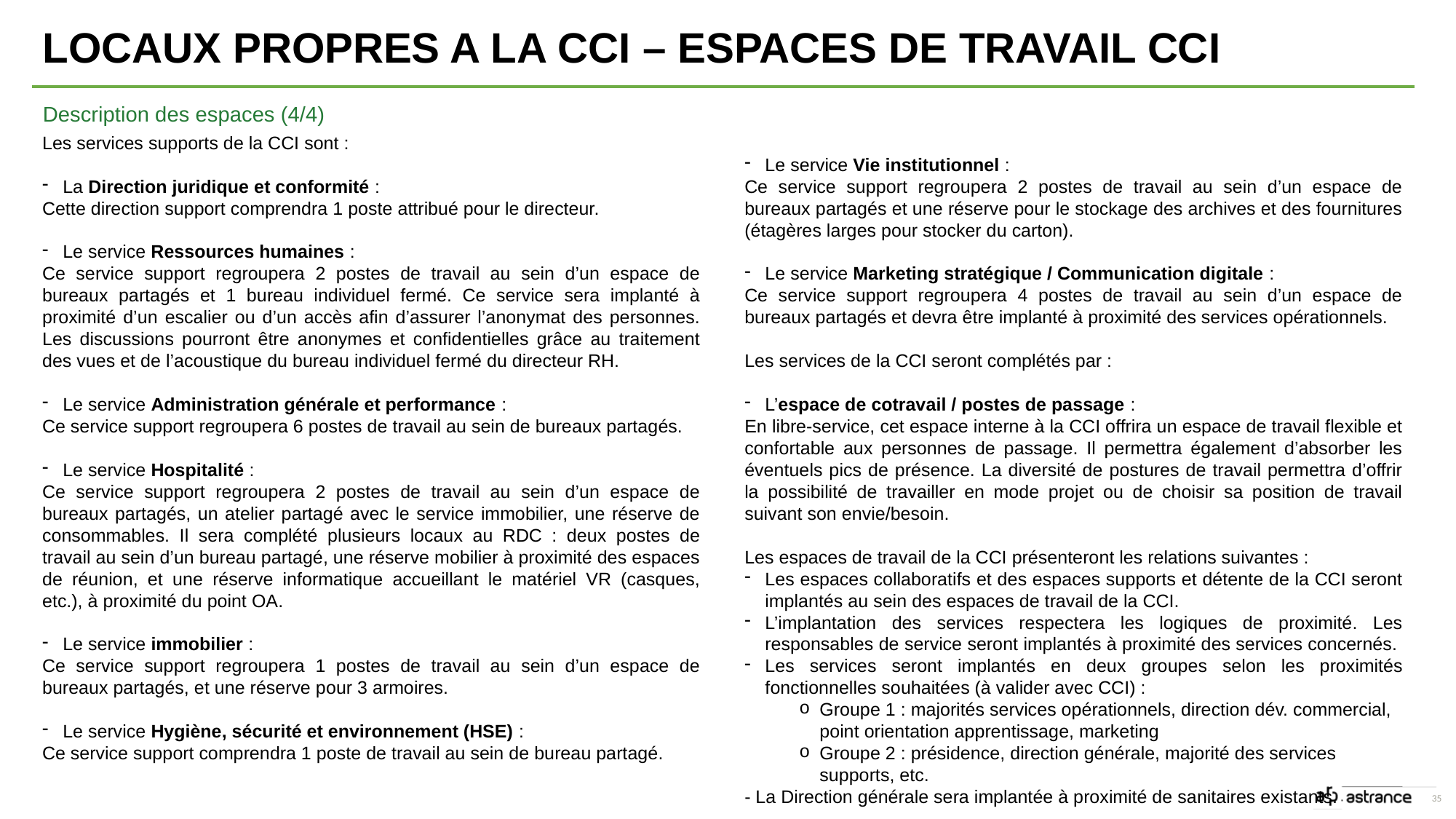

LOCAUX PROPRES A LA CCI – ESPACES DE TRAVAIL CCI
Description des espaces (4/4)
Les services supports de la CCI sont :

La Direction juridique et conformité :
Cette direction support comprendra 1 poste attribué pour le directeur.

Le service Ressources humaines :
Ce service support regroupera 2 postes de travail au sein d’un espace de bureaux partagés et 1 bureau individuel fermé. Ce service sera implanté à proximité d’un escalier ou d’un accès afin d’assurer l’anonymat des personnes. Les discussions pourront être anonymes et confidentielles grâce au traitement des vues et de l’acoustique du bureau individuel fermé du directeur RH.

Le service Administration générale et performance :
Ce service support regroupera 6 postes de travail au sein de bureaux partagés.

Le service Hospitalité :
Ce service support regroupera 2 postes de travail au sein d’un espace de bureaux partagés, un atelier partagé avec le service immobilier, une réserve de consommables. Il sera complété plusieurs locaux au RDC : deux postes de travail au sein d’un bureau partagé, une réserve mobilier à proximité des espaces de réunion, et une réserve informatique accueillant le matériel VR (casques, etc.), à proximité du point OA.

Le service immobilier :
Ce service support regroupera 1 postes de travail au sein d’un espace de bureaux partagés, et une réserve pour 3 armoires.

Le service Hygiène, sécurité et environnement (HSE) :
Ce service support comprendra 1 poste de travail au sein de bureau partagé.

Le service Vie institutionnel :
Ce service support regroupera 2 postes de travail au sein d’un espace de bureaux partagés et une réserve pour le stockage des archives et des fournitures (étagères larges pour stocker du carton).

Le service Marketing stratégique / Communication digitale :
Ce service support regroupera 4 postes de travail au sein d’un espace de bureaux partagés et devra être implanté à proximité des services opérationnels.

Les services de la CCI seront complétés par :

L’espace de cotravail / postes de passage :
En libre-service, cet espace interne à la CCI offrira un espace de travail flexible et confortable aux personnes de passage. Il permettra également d’absorber les éventuels pics de présence. La diversité de postures de travail permettra d’offrir la possibilité de travailler en mode projet ou de choisir sa position de travail suivant son envie/besoin.

Les espaces de travail de la CCI présenteront les relations suivantes :
Les espaces collaboratifs et des espaces supports et détente de la CCI seront implantés au sein des espaces de travail de la CCI.
L’implantation des services respectera les logiques de proximité. Les responsables de service seront implantés à proximité des services concernés.
Les services seront implantés en deux groupes selon les proximités fonctionnelles souhaitées (à valider avec CCI) :
Groupe 1 : majorités services opérationnels, direction dév. commercial, point orientation apprentissage, marketing
Groupe 2 : présidence, direction générale, majorité des services supports, etc.
- La Direction générale sera implantée à proximité de sanitaires existants.

35